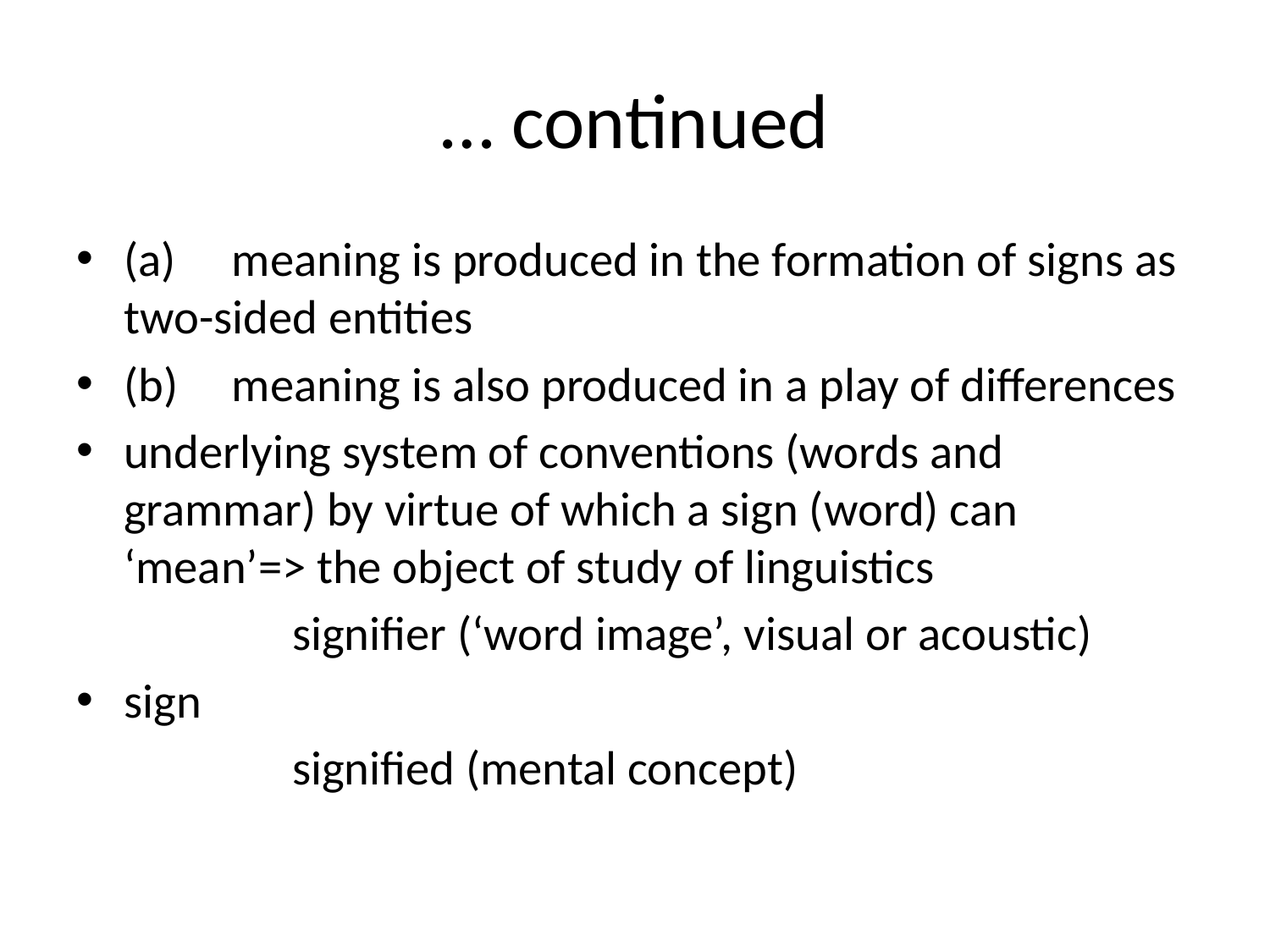

# … continued
(a)	meaning is produced in the formation of signs as two-sided entities
(b)	meaning is also produced in a play of differences
underlying system of conventions (words and grammar) by virtue of which a sign (word) can ‘mean’=> the object of study of linguistics
		signifier (‘word image’, visual or acoustic)
sign
		signified (mental concept)